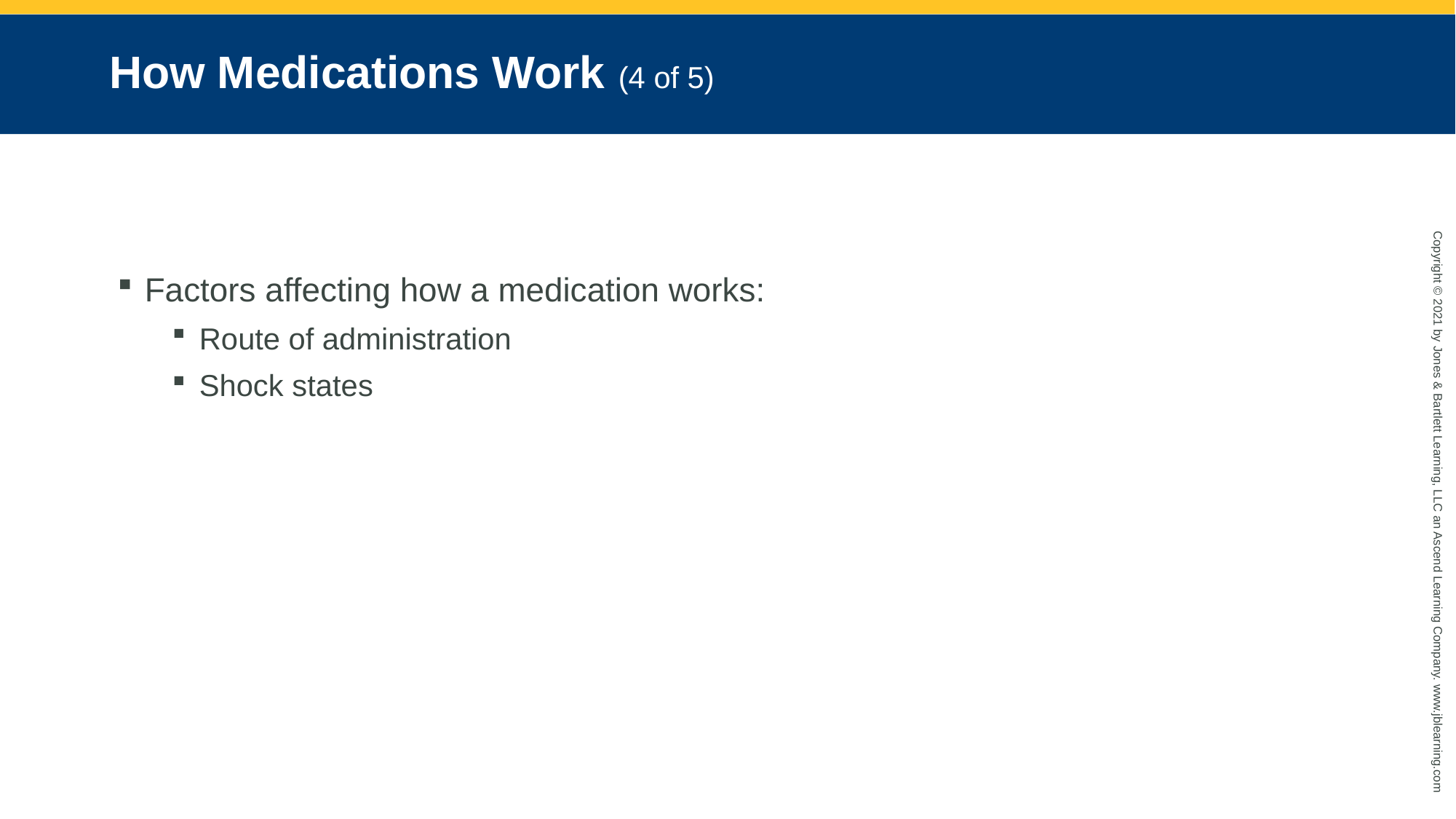

# How Medications Work (4 of 5)
Factors affecting how a medication works:
Route of administration
Shock states